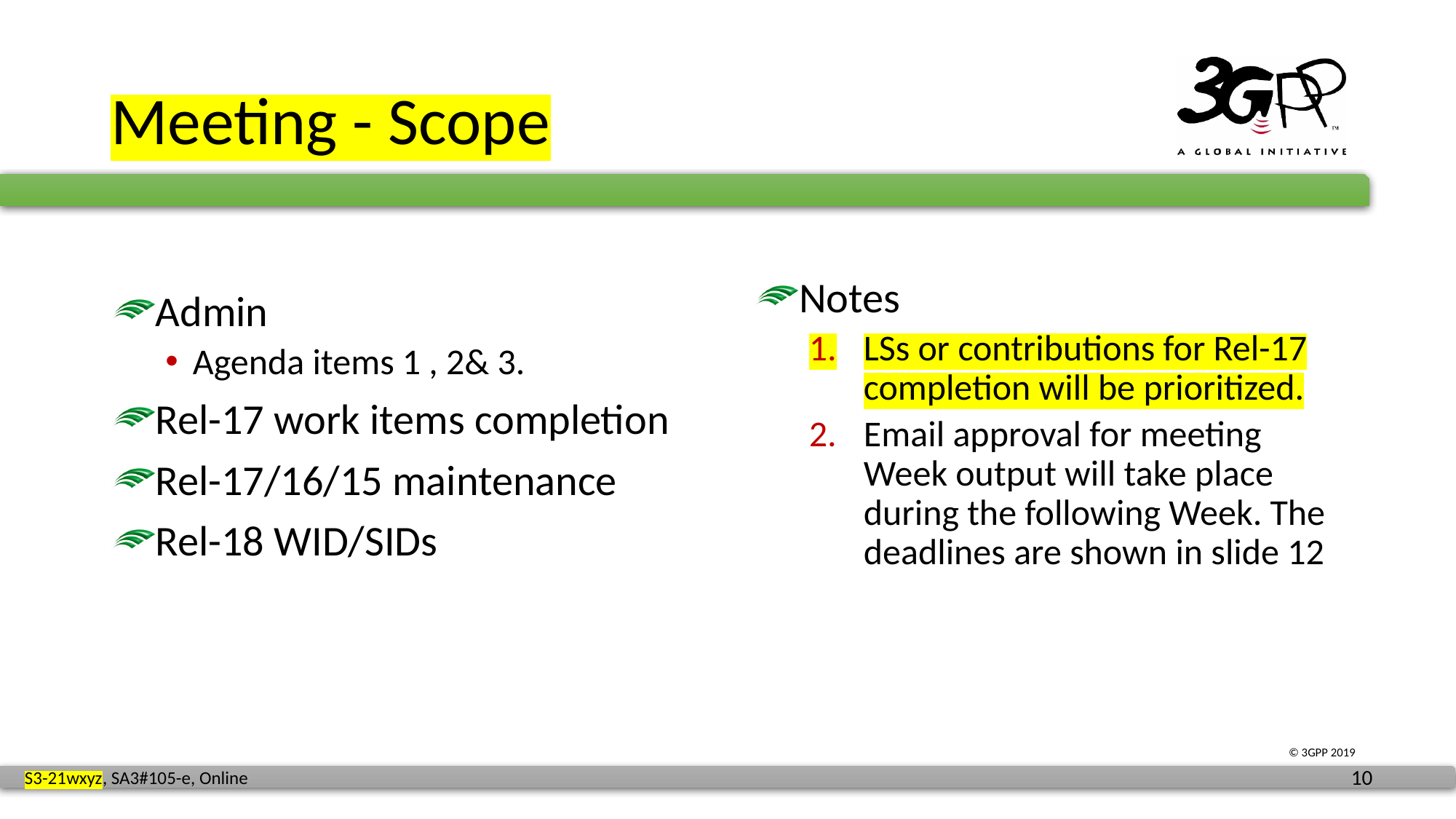

# Meeting - Scope

Notes
LSs or contributions for Rel-17 completion will be prioritized.
Email approval for meeting Week output will take place during the following Week. The deadlines are shown in slide 12

Admin
Agenda items 1 , 2& 3.
Rel-17 work items completion
Rel-17/16/15 maintenance
Rel-18 WID/SIDs